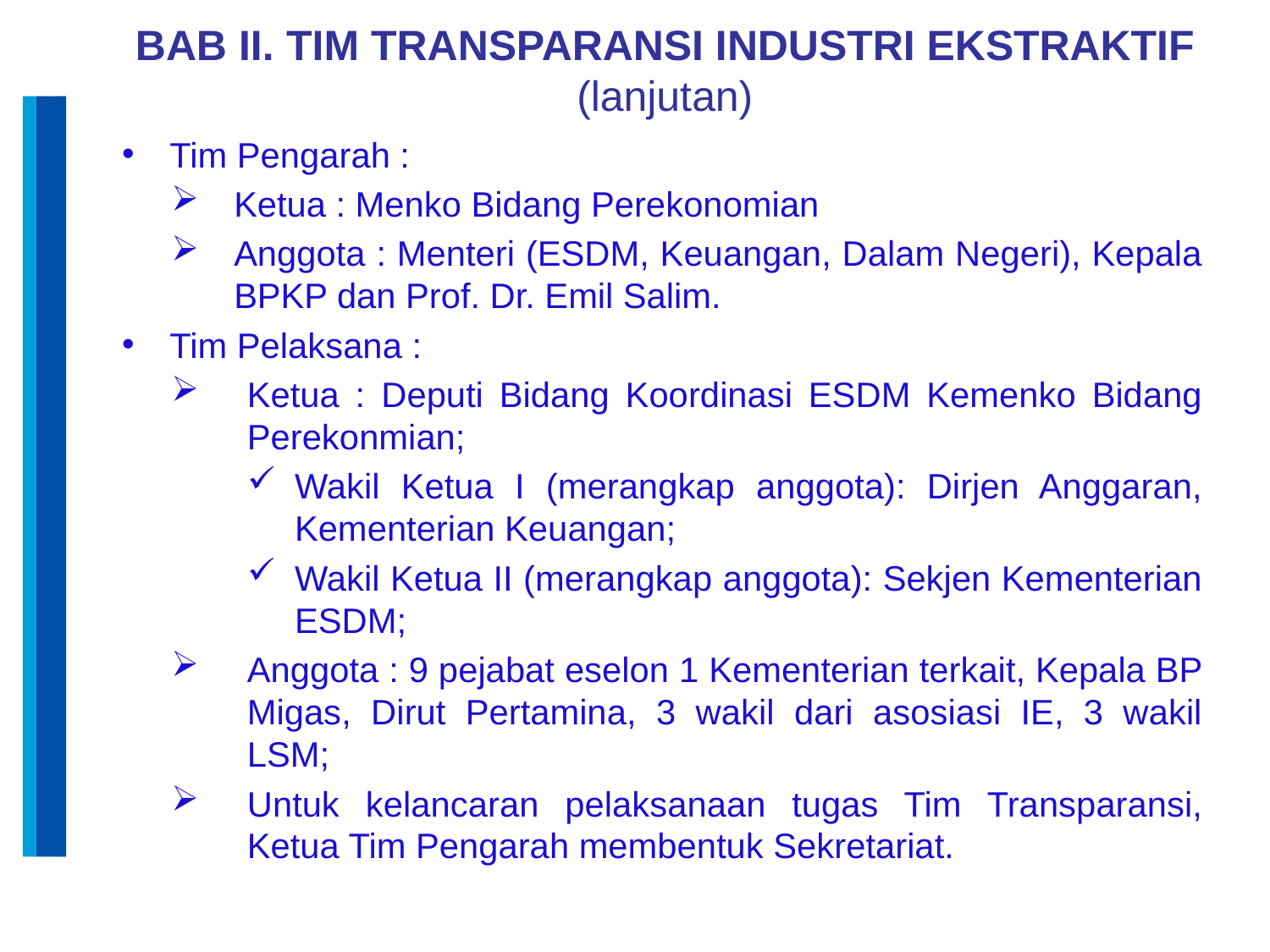

BAB II. TIM TRANSPARANSI INDUSTRI EKSTRAKTIF (lanjutan)

Tim Pengarah :
Ketua : Menko Bidang Perekonomian
Anggota : Menteri (ESDM, Keuangan, Dalam Negeri), Kepala BPKP dan Prof. Dr. Emil Salim.
Tim Pelaksana :
Ketua : Deputi Bidang Koordinasi ESDM Kemenko Bidang Perekonmian;
Wakil Ketua I (merangkap anggota): Dirjen Anggaran, Kementerian Keuangan;
Wakil Ketua II (merangkap anggota): Sekjen Kementerian ESDM;
Anggota : 9 pejabat eselon 1 Kementerian terkait, Kepala BP Migas, Dirut Pertamina, 3 wakil dari asosiasi IE, 3 wakil LSM;
Untuk kelancaran pelaksanaan tugas Tim Transparansi, Ketua Tim Pengarah membentuk Sekretariat.